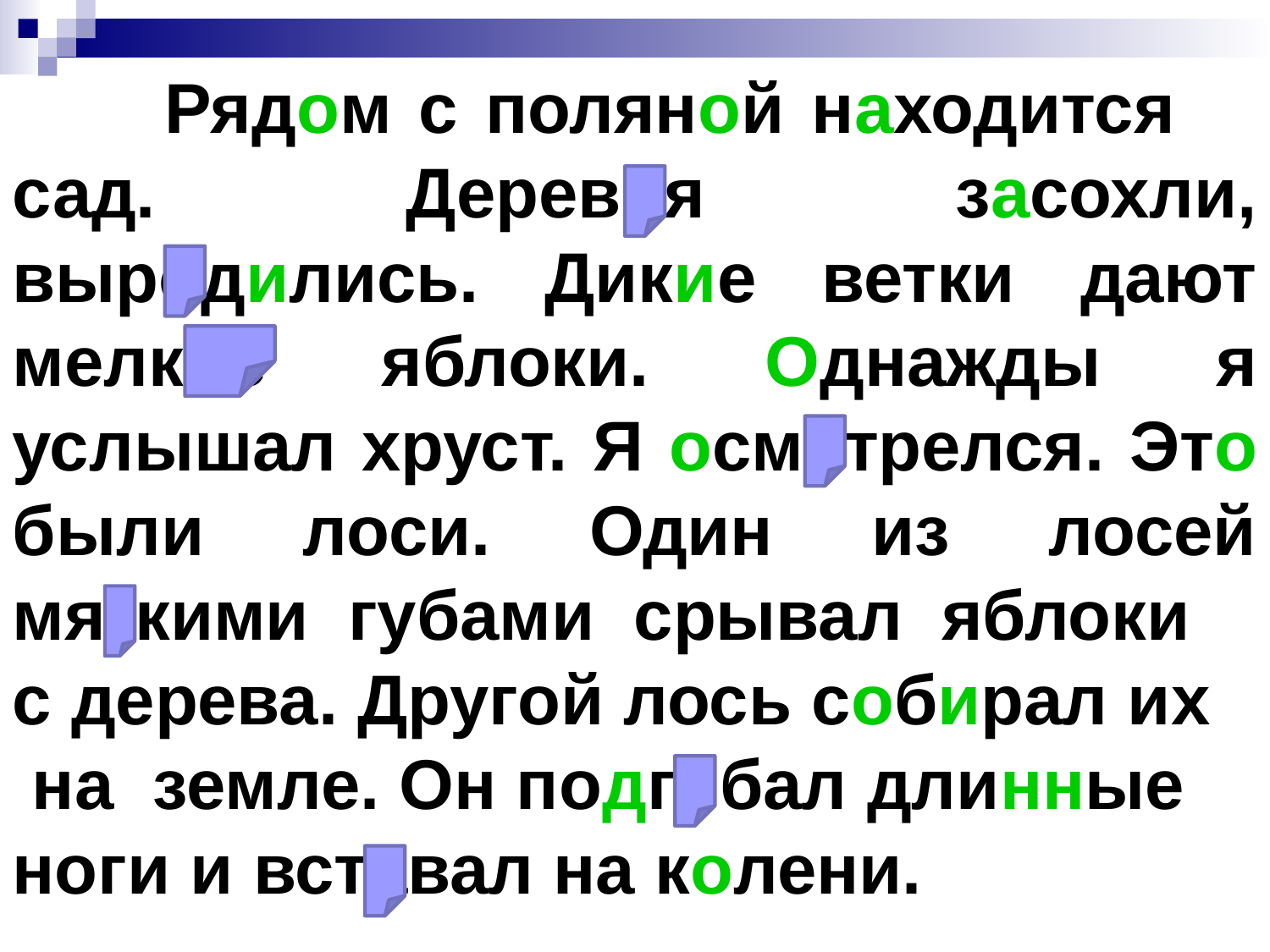

Рядом с поляной находится    сад. Деревья засохли, выродились. Дикие ветки дают мелкие яблоки. Однажды я услышал хруст. Я осмотрелся. Это были лоси. Один из лосей мягкими  губами  срывал  яблоки
с дерева. Другой лось собирал их
 на  земле. Он подгибал длинные
ноги и вставал на колени.